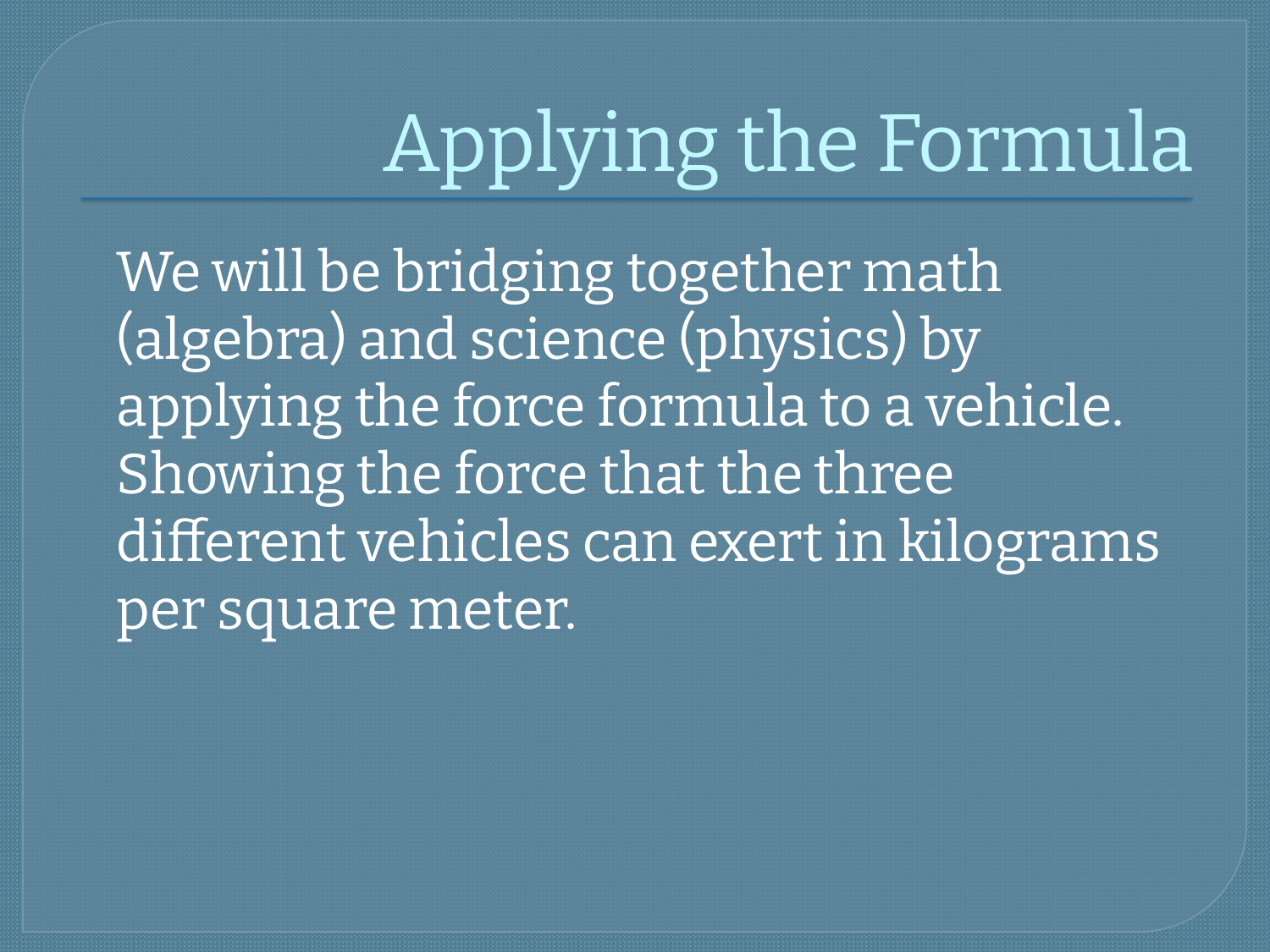

# Applying the Formula
	We will be bridging together math (algebra) and science (physics) by applying the force formula to a vehicle. Showing the force that the three different vehicles can exert in kilograms per square meter.